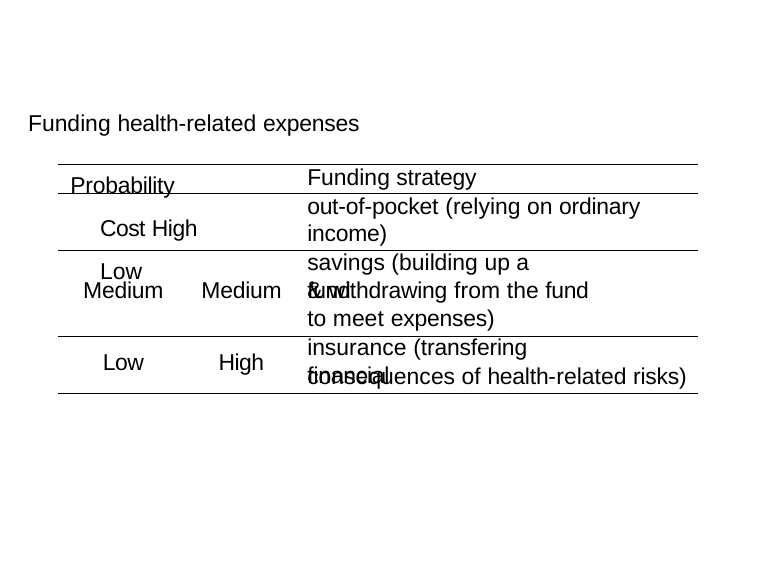

# Funding health-related expenses
Probability	Cost High	 Low
Funding strategy
out-of-pocket (relying on ordinary

income)
savings (building up a fund

Medium
Medium
& withdrawing from the fund to meet expenses)
insurance (transfering financial

Low
High
consequences of health-related risks)

Jirˇí Valecký (VSB-TUO)
12 / 25